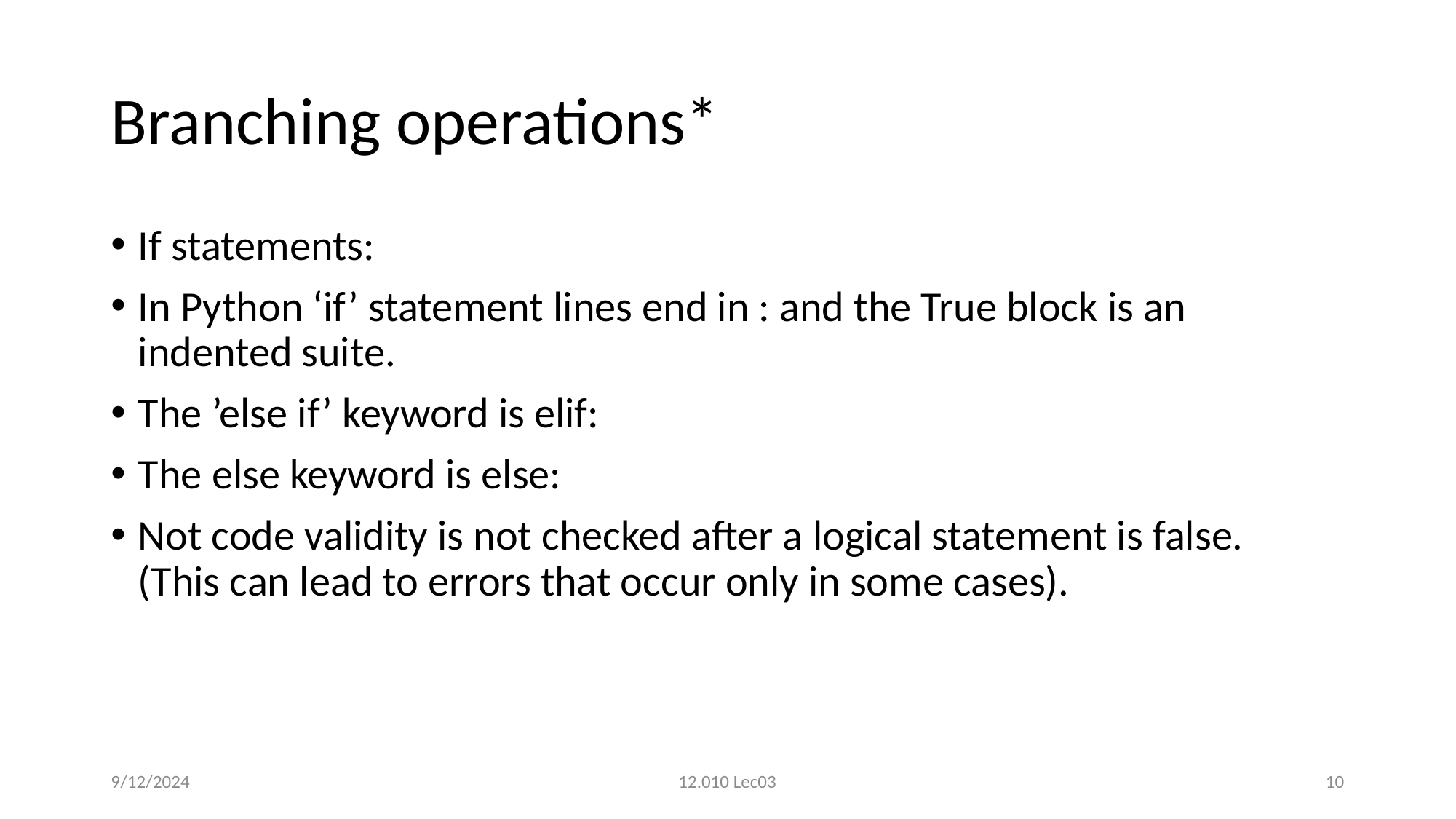

# Branching operations*
If statements:
In Python ‘if’ statement lines end in : and the True block is an indented suite.
The ’else if’ keyword is elif:
The else keyword is else:
Not code validity is not checked after a logical statement is false.  (This can lead to errors that occur only in some cases).
9/12/2024
12.010 Lec03
10